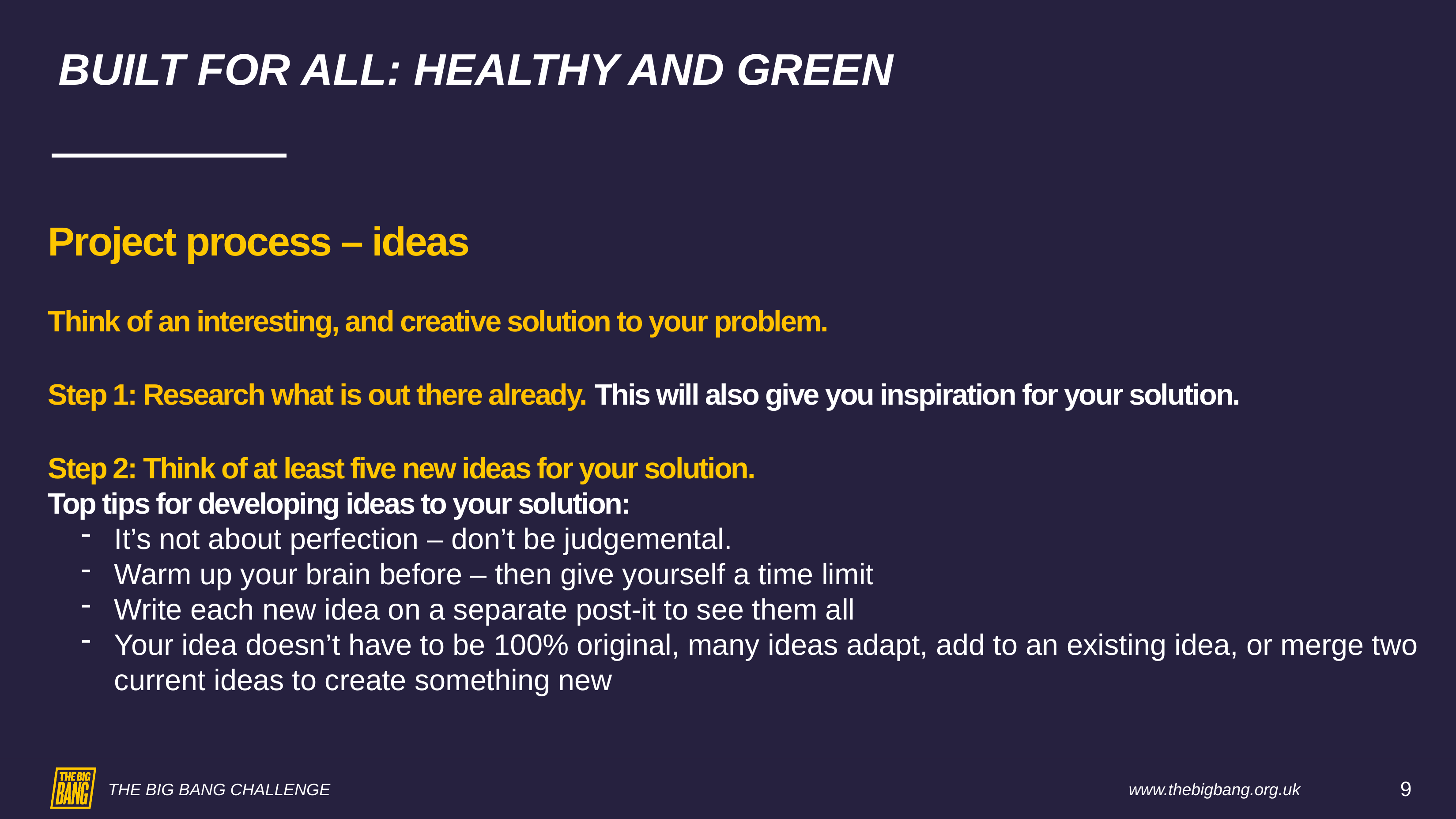

BUILT FOR ALL: HEALTHY AND GREEN

Project process – ideas
Think of an interesting, and creative solution to your problem.
Step 1: Research what is out there already. This will also give you inspiration for your solution.
Step 2: Think of at least five new ideas for your solution.
Top tips for developing ideas to your solution:
It’s not about perfection – don’t be judgemental.
Warm up your brain before – then give yourself a time limit
Write each new idea on a separate post-it to see them all
Your idea doesn’t have to be 100% original, many ideas adapt, add to an existing idea, or merge two current ideas to create something new